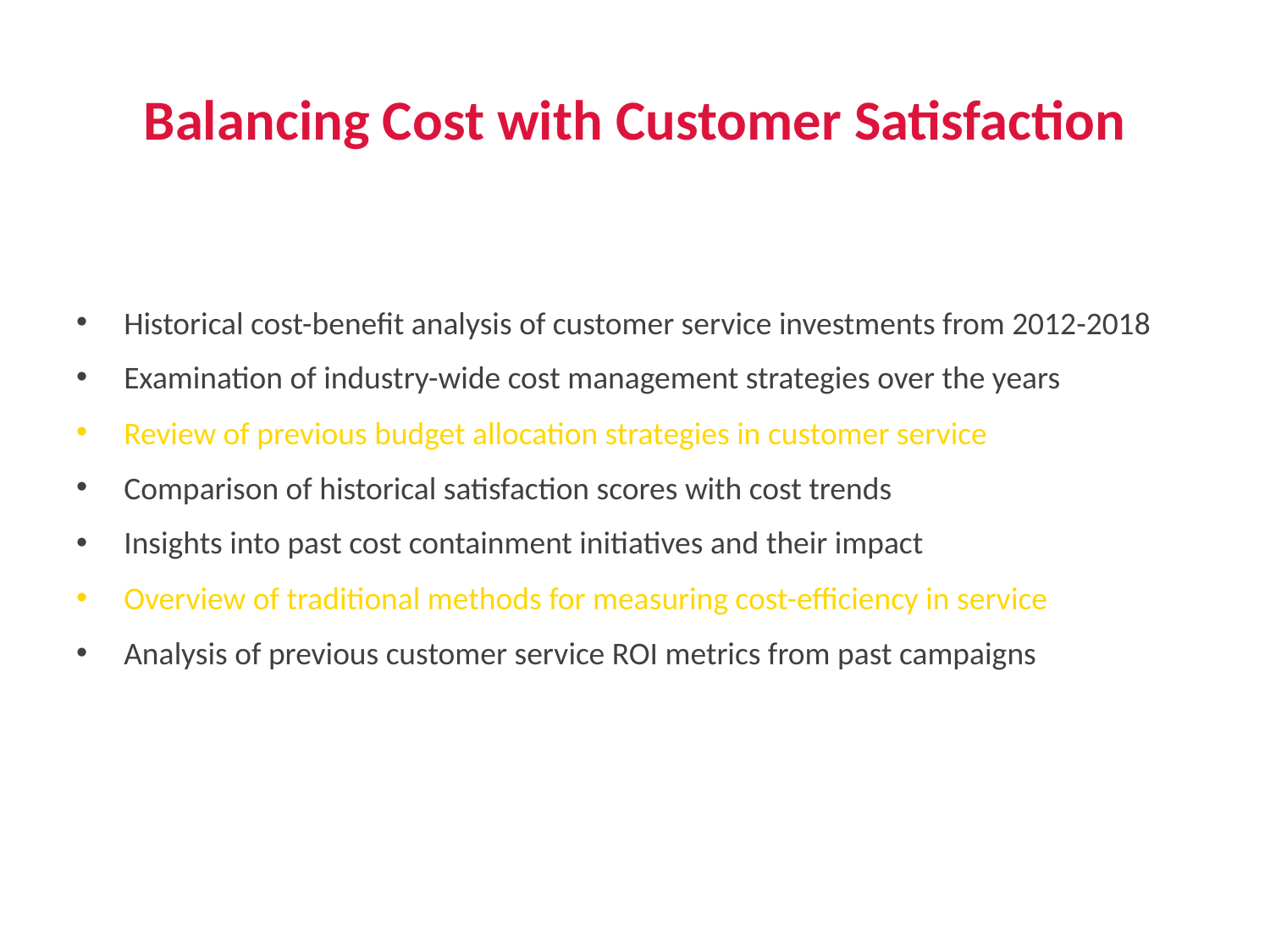

# Balancing Cost with Customer Satisfaction

Historical cost-benefit analysis of customer service investments from 2012-2018
Examination of industry-wide cost management strategies over the years
Review of previous budget allocation strategies in customer service
Comparison of historical satisfaction scores with cost trends
Insights into past cost containment initiatives and their impact
Overview of traditional methods for measuring cost-efficiency in service
Analysis of previous customer service ROI metrics from past campaigns